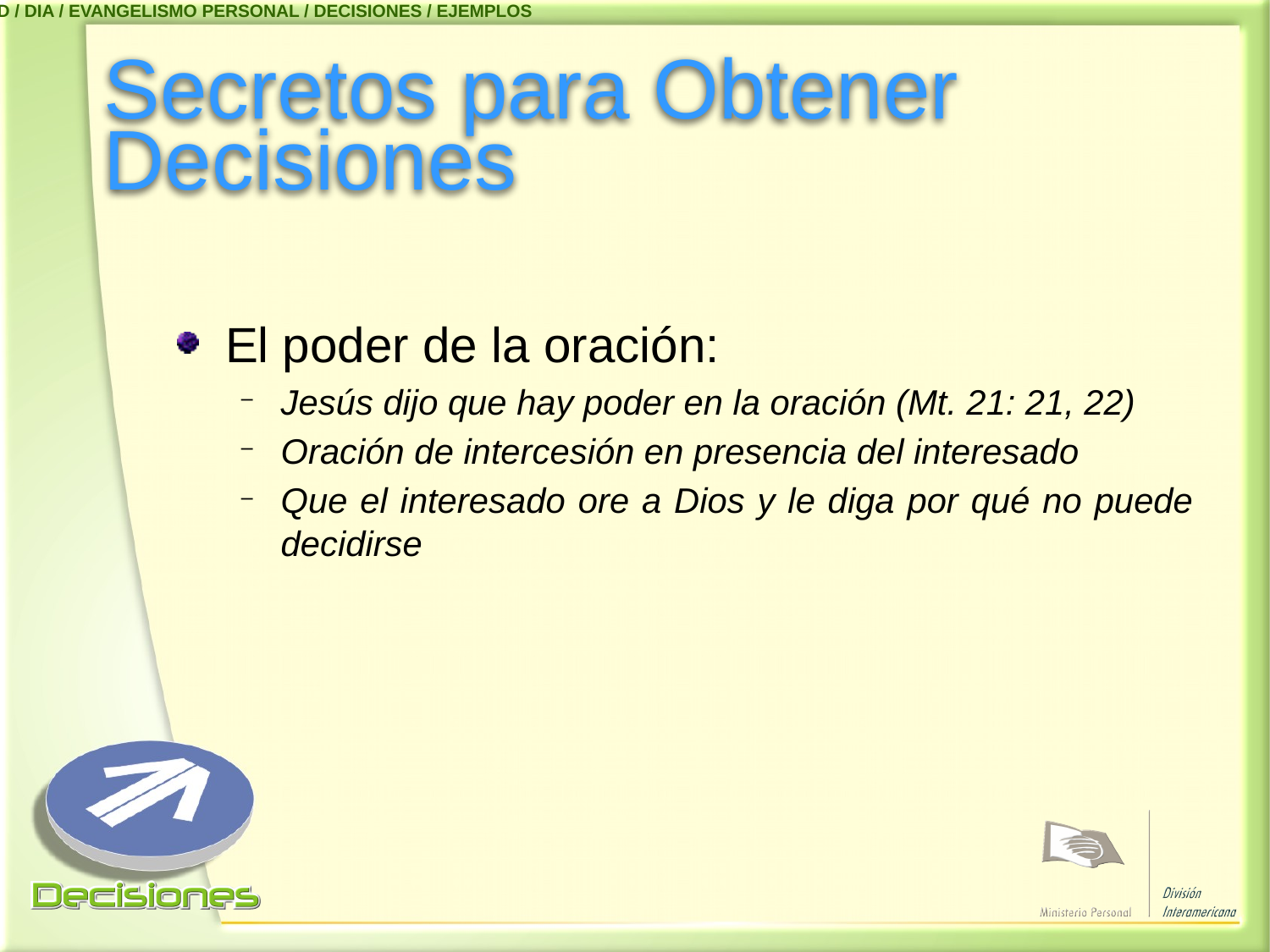

IASD / DIA / EVANGELISMO PERSONAL / DECISIONES / EJEMPLOS
# Secretos para Obtener Decisiones
El poder de la oración:
Jesús dijo que hay poder en la oración (Mt. 21: 21, 22)
Oración de intercesión en presencia del interesado
Que el interesado ore a Dios y le diga por qué no puede decidirse